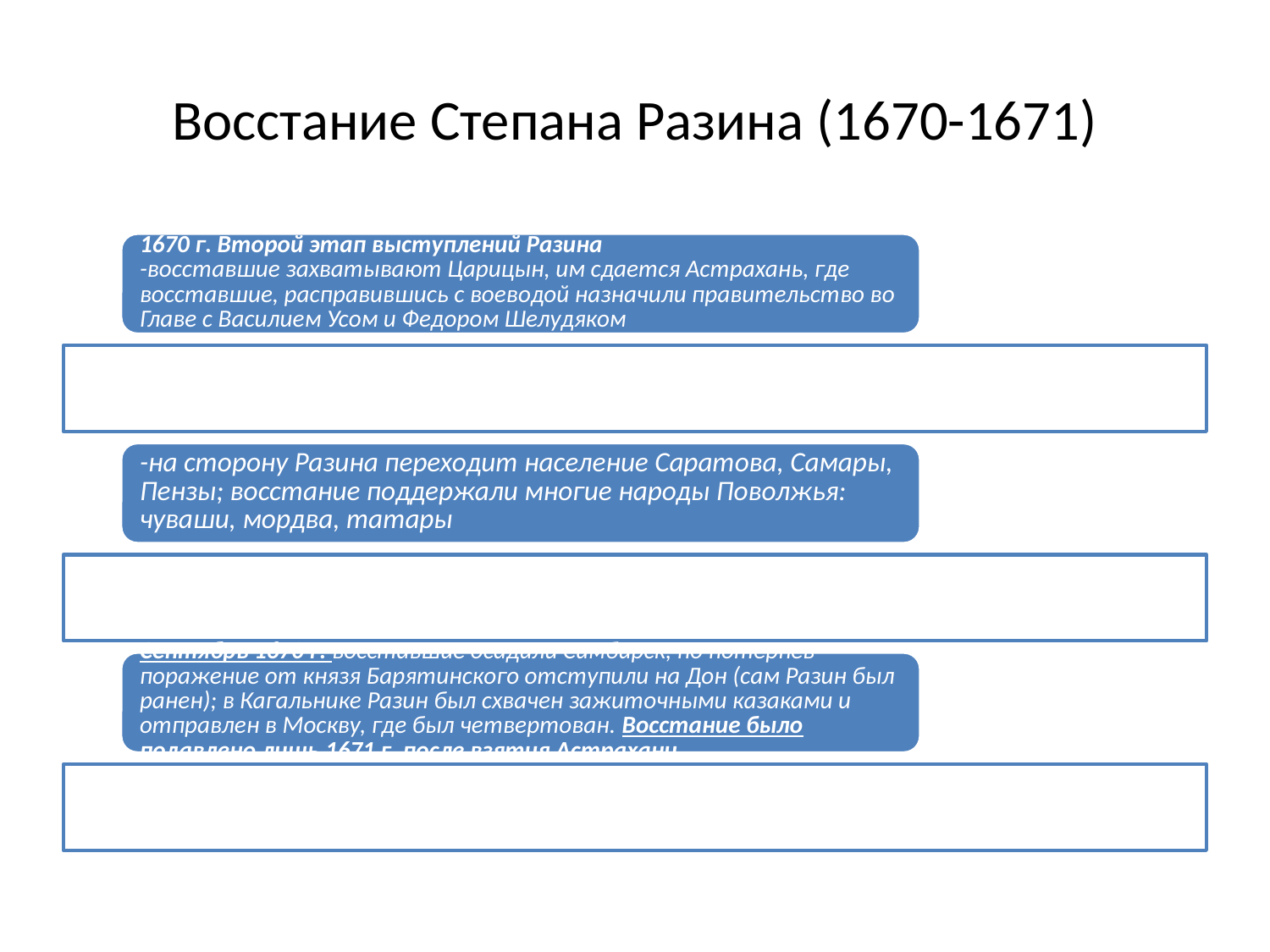

# Восстание Степана Разина (1670-1671)
1670 г. Второй этап выступлений Разина
-восставшие захватывают Царицын, им сдается Астрахань, где восставшие, расправившись с воеводой назначили правительство во Главе с Василием Усом и Федором Шелудяком
-на сторону Разина переходит население Саратова, Самары, Пензы; восстание поддержали многие народы Поволжья: чуваши, мордва, татары
Сентябрь 1670 г. восставшие осадили Симбирск, но потерпев поражение от князя Барятинского отступили на Дон (сам Разин был ранен); в Кагальнике Разин был схвачен зажиточными казаками и отправлен в Москву, где был четвертован. Восстание было подавлено лишь 1671 г. после взятия Астрахани